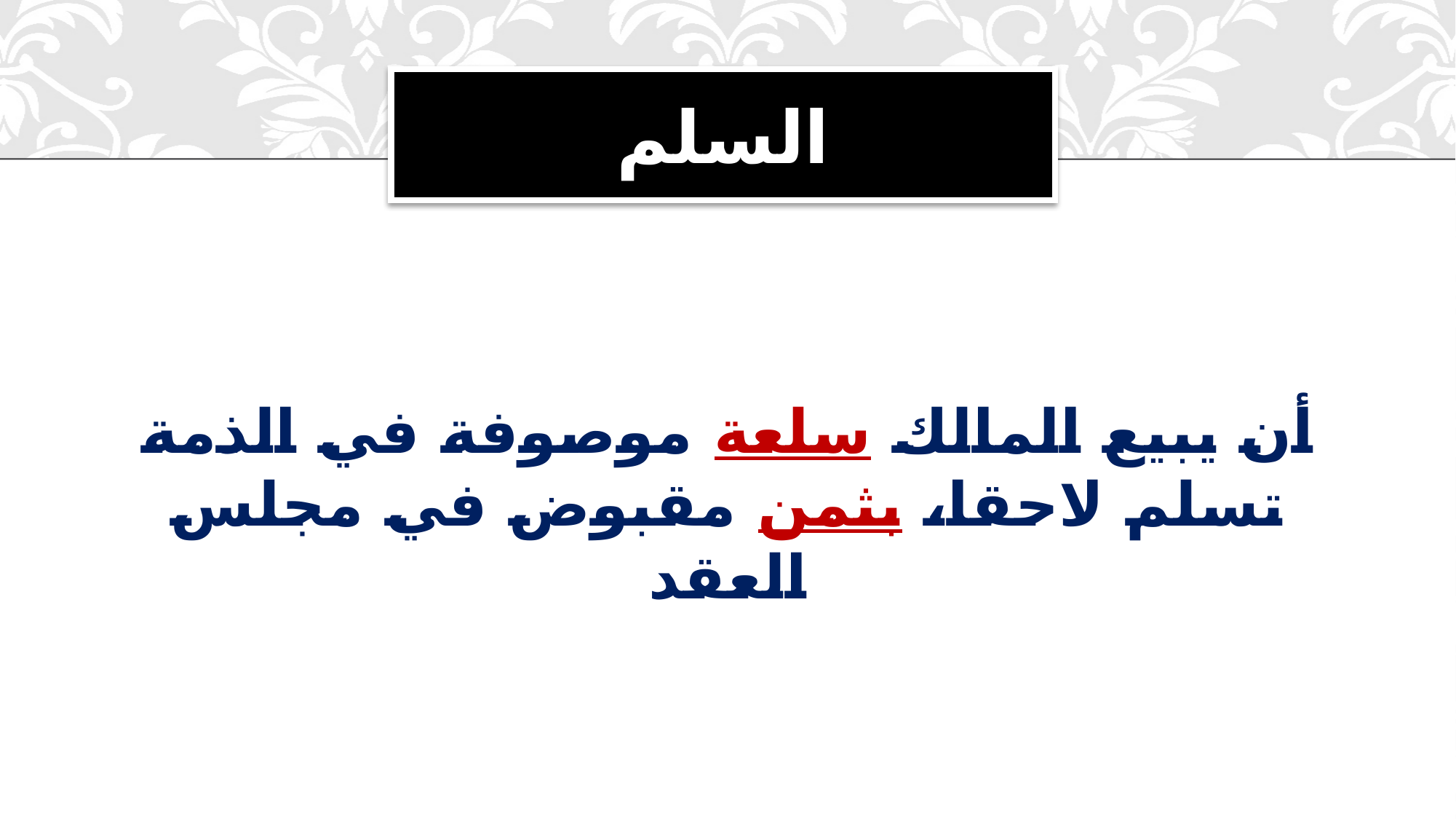

# السلم

أن يبيع المالك سلعة موصوفة في الذمة تسلم لاحقا، بثمن مقبوض في مجلس العقد